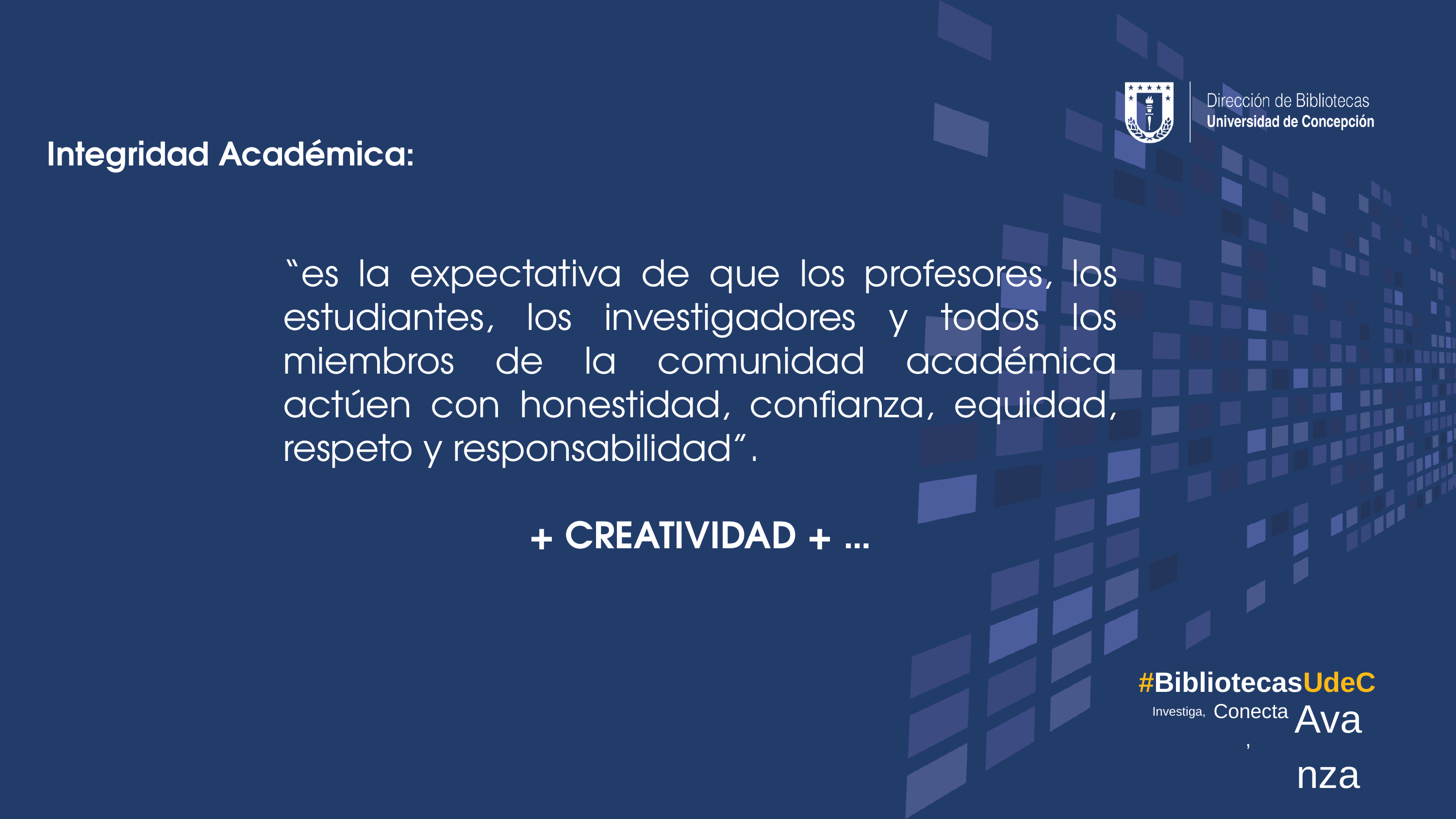

Integridad Académica:
“es la expectativa de que los profesores, los estudiantes, los investigadores y todos los miembros de la comunidad académica actúen con honestidad, confianza, equidad, respeto y responsabilidad”.

+ CREATIVIDAD + …

#BibliotecasUdeC
Avanza
Conecta,
Investiga,